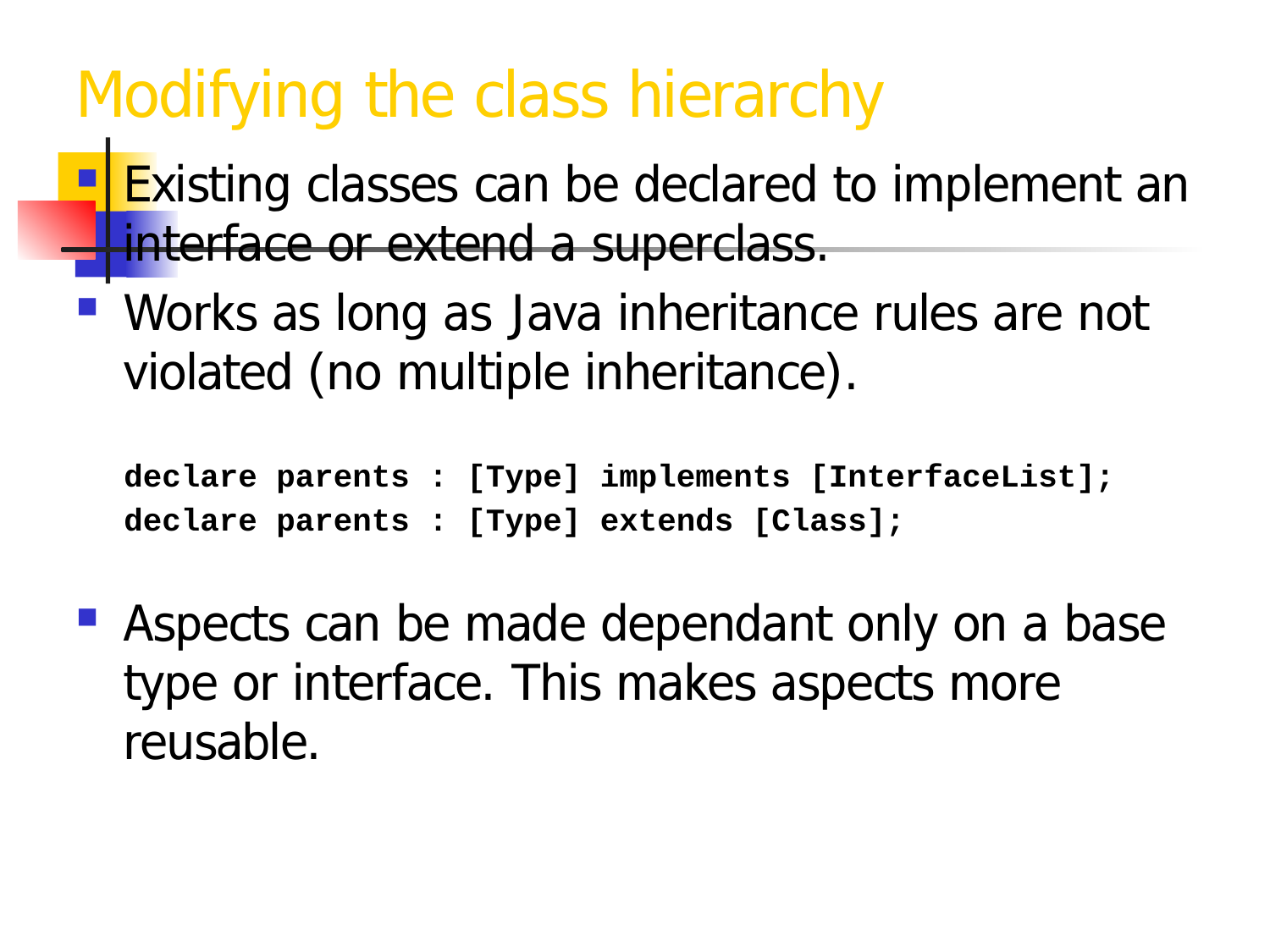

# Modifying the class hierarchy
Existing classes can be declared to implement an interface or extend a superclass.
Works as long as Java inheritance rules are not violated (no multiple inheritance).

	declare parents : [Type] implements [InterfaceList];
	declare parents : [Type] extends [Class];

Aspects can be made dependant only on a base type or interface. This makes aspects more reusable.